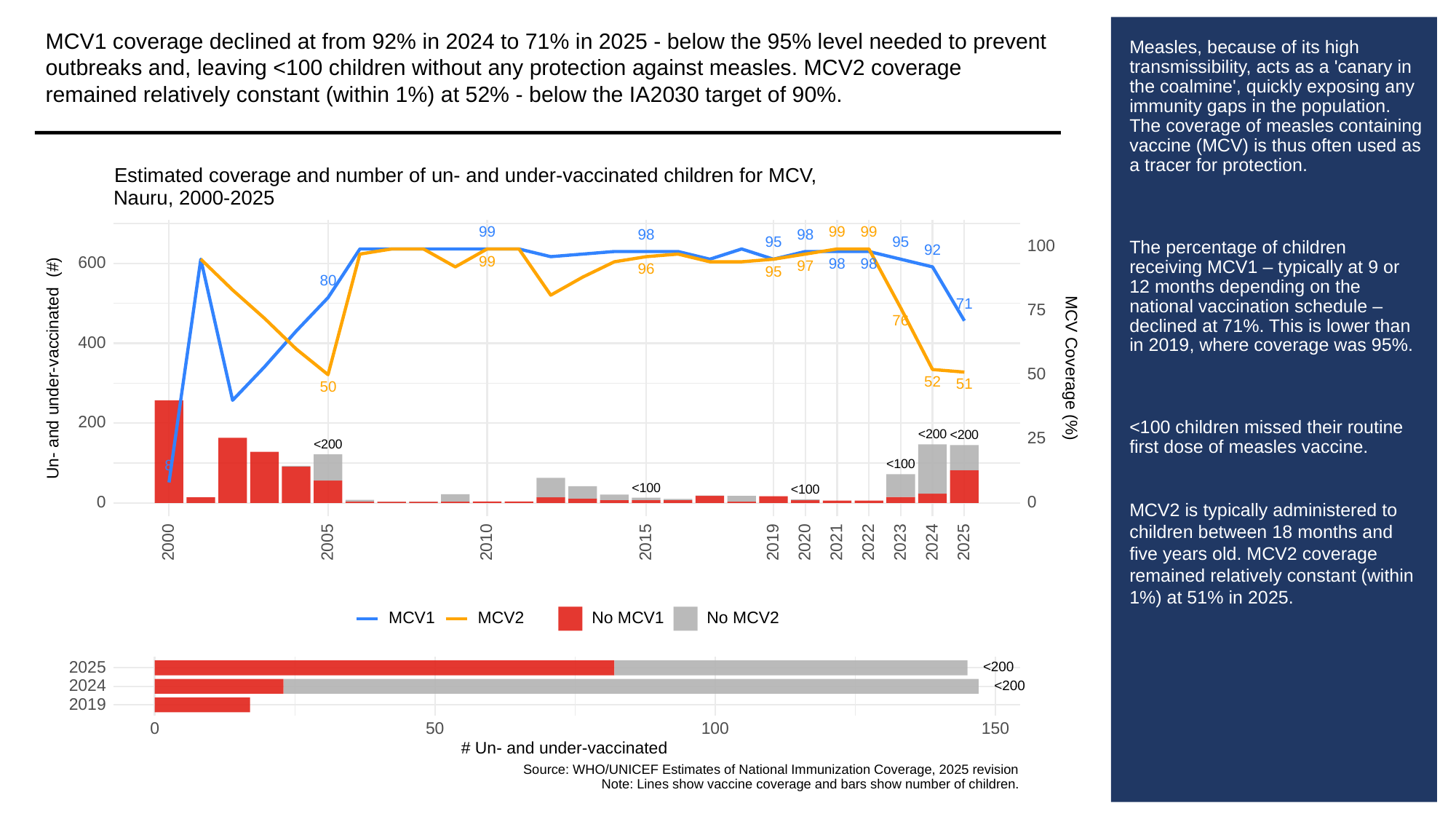

MCV1 coverage declined at from 92% in 2024 to 71% in 2025 - below the 95% level needed to prevent outbreaks and, leaving <100 children without any protection against measles. MCV2 coverage remained relatively constant (within 1%) at 52% - below the IA2030 target of 90%.
# Measles, because of its high transmissibility, acts as a 'canary in the coalmine', quickly exposing any immunity gaps in the population. The coverage of measles containing vaccine (MCV) is thus often used as a tracer for protection.

The percentage of children receiving MCV1 – typically at 9 or 12 months depending on the national vaccination schedule – declined at 71%. This is lower than in 2019, where coverage was 95%.

<100 children missed their routine first dose of measles vaccine.

MCV2 is typically administered to children between 18 months and five years old. MCV2 coverage remained relatively constant (within 1%) at 51% in 2025.

Estimated coverage and number of un- and under-vaccinated children for MCV,
Nauru, 2000-2025

99
99
99
98
98
95
95
100
92

99
600
98
98
97

96
95
80
71

75
76
400

Un- and under-vaccinated  (#)
MCV Coverage (%)
50
52
51
50

200

<200
<200
25

<200

<100
8

<100
<100

0
0

2023
2000
2005
2010
2015
2019
2020
2021
2022
2024
2025

MCV1
MCV2
No MCV1
No MCV2

2025
<200

2024
<200

2019

0
50
100
150
# Un- and under-vaccinated
Source: WHO/UNICEF Estimates of National Immunization Coverage, 2025 revision
Note: Lines show vaccine coverage and bars show number of children.